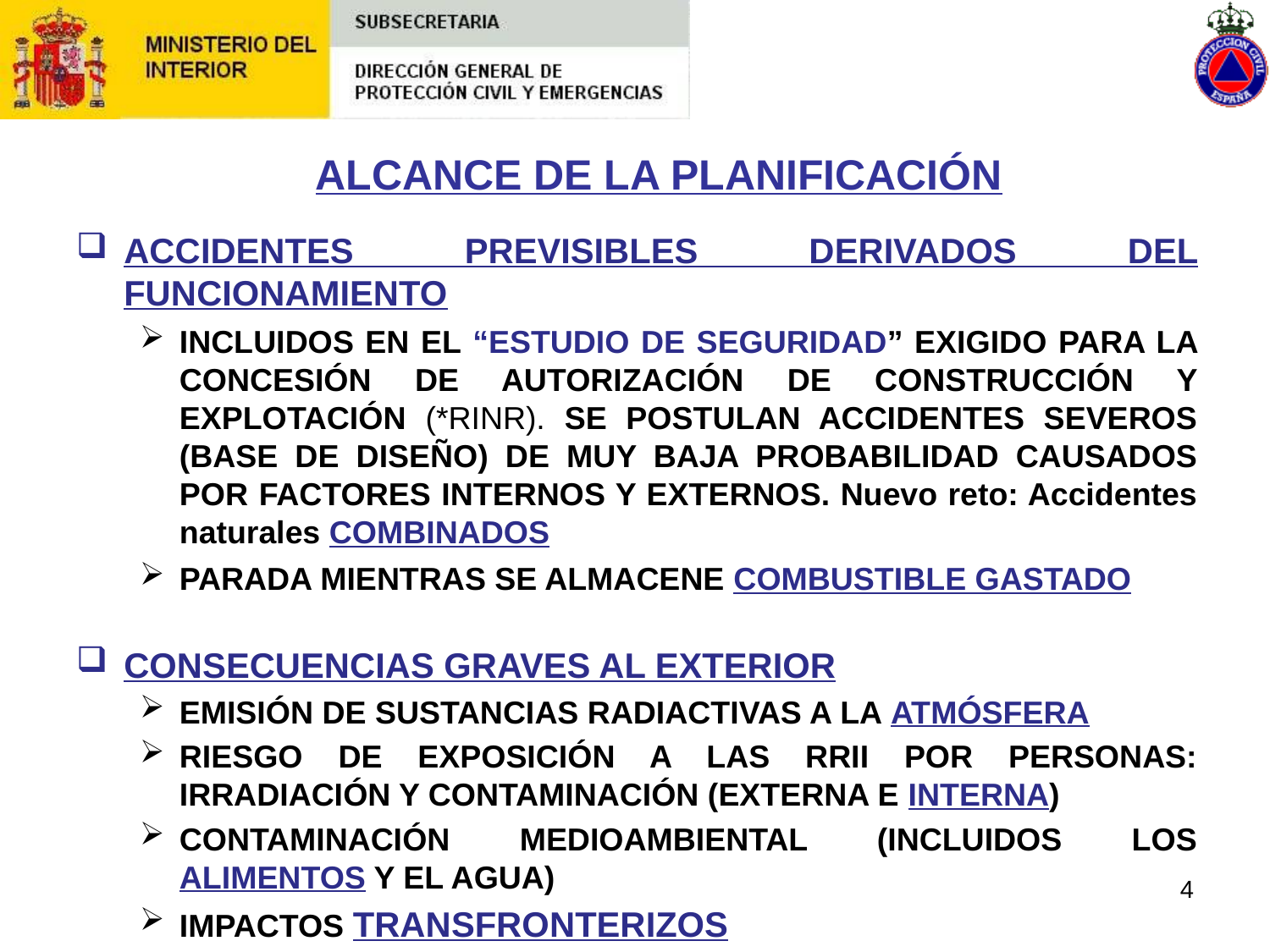

# ALCANCE DE LA PLANIFICACIÓN
ACCIDENTES PREVISIBLES DERIVADOS DEL FUNCIONAMIENTO
INCLUIDOS EN EL “ESTUDIO DE SEGURIDAD” EXIGIDO PARA LA CONCESIÓN DE AUTORIZACIÓN DE CONSTRUCCIÓN Y EXPLOTACIÓN (*RINR). SE POSTULAN ACCIDENTES SEVEROS (BASE DE DISEÑO) DE MUY BAJA PROBABILIDAD CAUSADOS POR FACTORES INTERNOS Y EXTERNOS. Nuevo reto: Accidentes naturales COMBINADOS
PARADA MIENTRAS SE ALMACENE COMBUSTIBLE GASTADO

CONSECUENCIAS GRAVES AL EXTERIOR
EMISIÓN DE SUSTANCIAS RADIACTIVAS A LA ATMÓSFERA
RIESGO DE EXPOSICIÓN A LAS RRII POR PERSONAS: IRRADIACIÓN Y CONTAMINACIÓN (EXTERNA E INTERNA)
CONTAMINACIÓN MEDIOAMBIENTAL (INCLUIDOS LOS ALIMENTOS Y EL AGUA)
IMPACTOS TRANSFRONTERIZOS
*RINR: Reglamento de Instalaciones Nucleares y Radiactivas
4